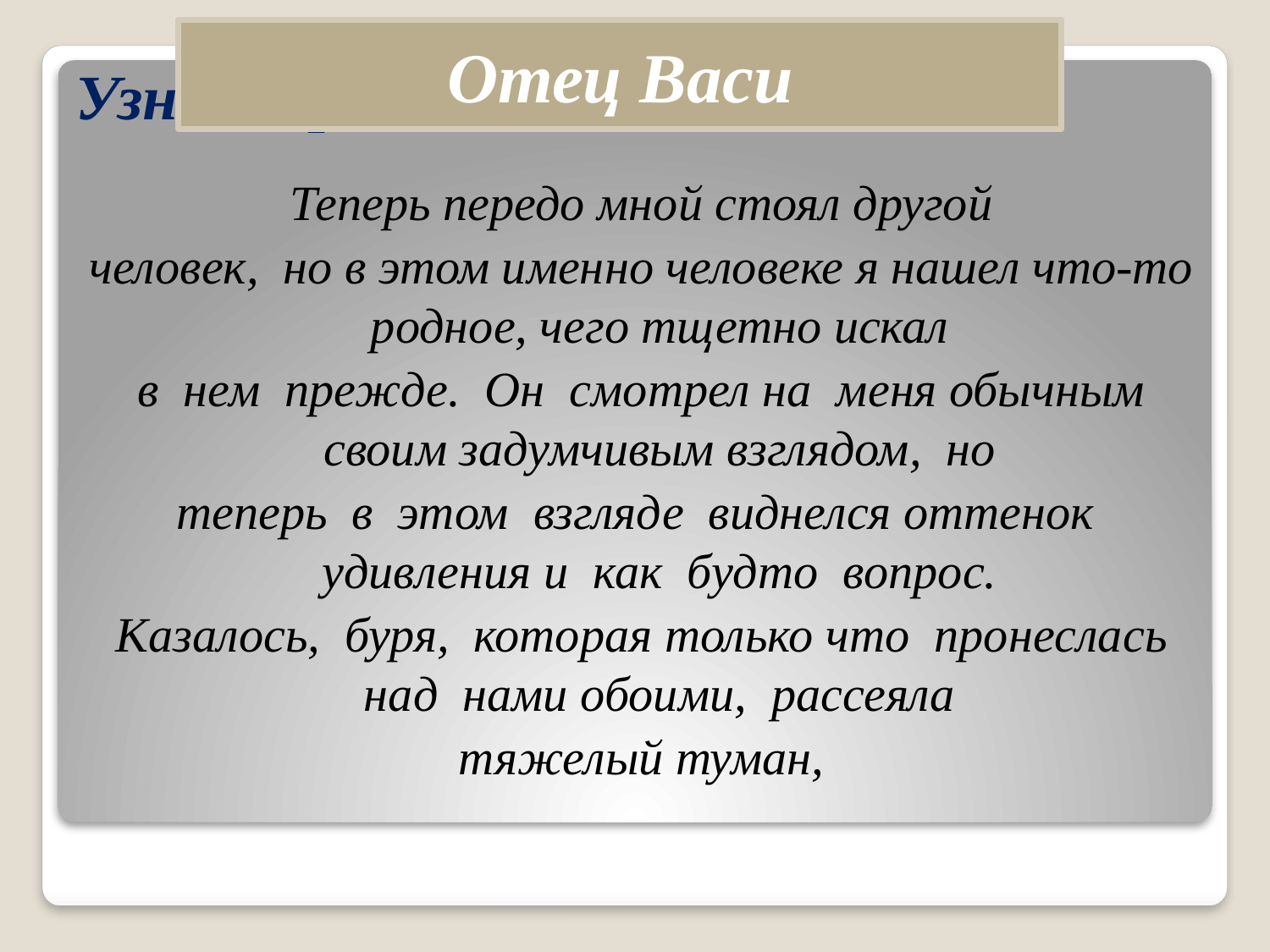

Отец Васи
# Узнай героя
Теперь передо мной стоял другой
человек,  но в этом именно человеке я нашел что-то родное, чего тщетно искал
в  нем  прежде.  Он  смотрел на  меня обычным своим задумчивым взглядом,  но
теперь  в  этом  взгляде  виднелся оттенок  удивления и  как  будто  вопрос.
Казалось,  буря,  которая только что  пронеслась над  нами обоими,  рассеяла
тяжелый туман,